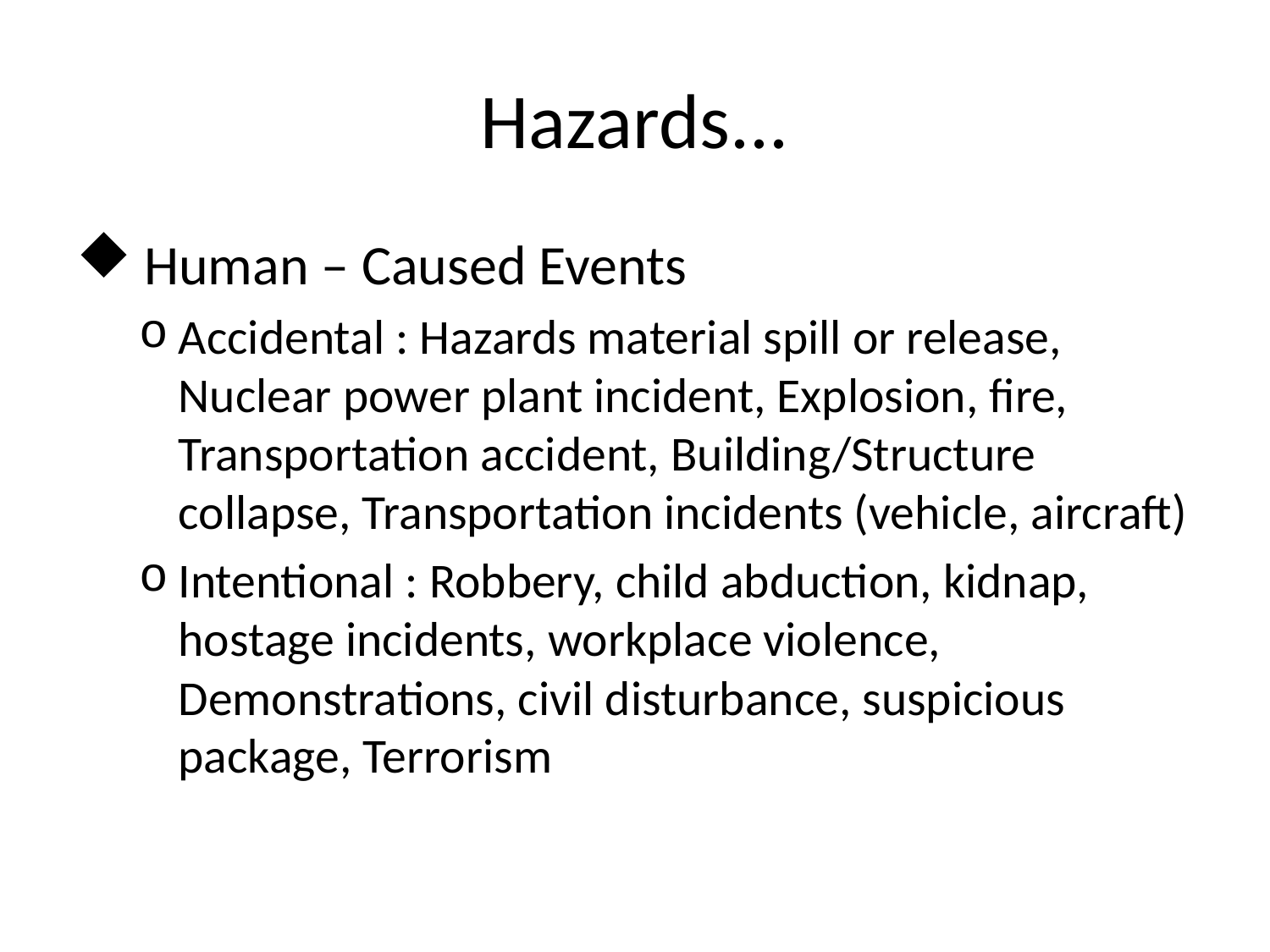

# Hazards...
 Human – Caused Events
Accidental : Hazards material spill or release, Nuclear power plant incident, Explosion, fire, Transportation accident, Building/Structure collapse, Transportation incidents (vehicle, aircraft)
Intentional : Robbery, child abduction, kidnap, hostage incidents, workplace violence, Demonstrations, civil disturbance, suspicious package, Terrorism